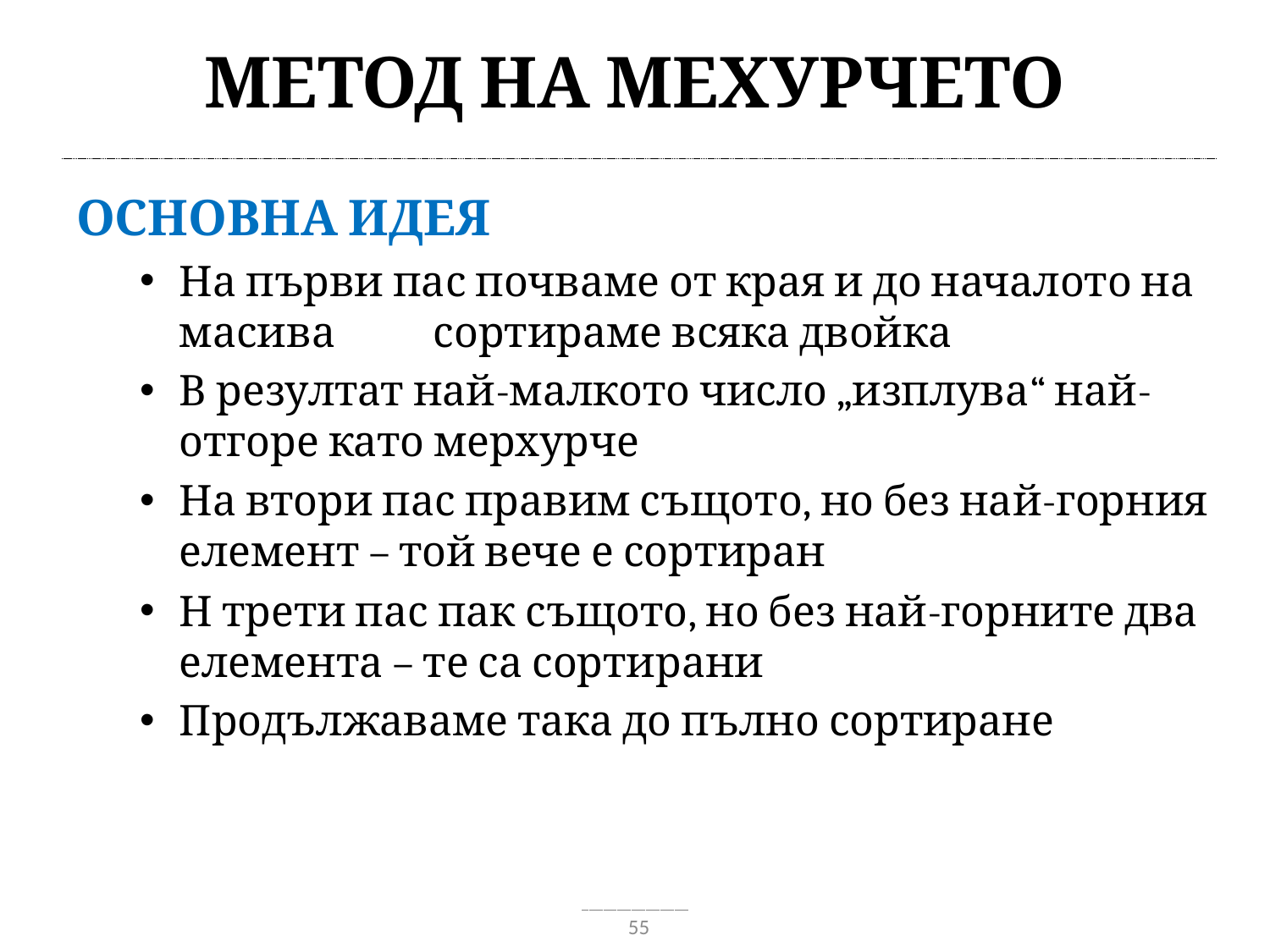

# Метод на мехурчето
Основна идея
На първи пас почваме от края и до началото на масива	сортираме всяка двойка
В резултат най-малкото число „изплува“ най-отгоре като мерхурче
На втори пас правим същото, но без най-горния елемент – той вече е сортиран
Н трети пас пак същото, но без най-горните два елемента – те са сортирани
Продължаваме така до пълно сортиране
55